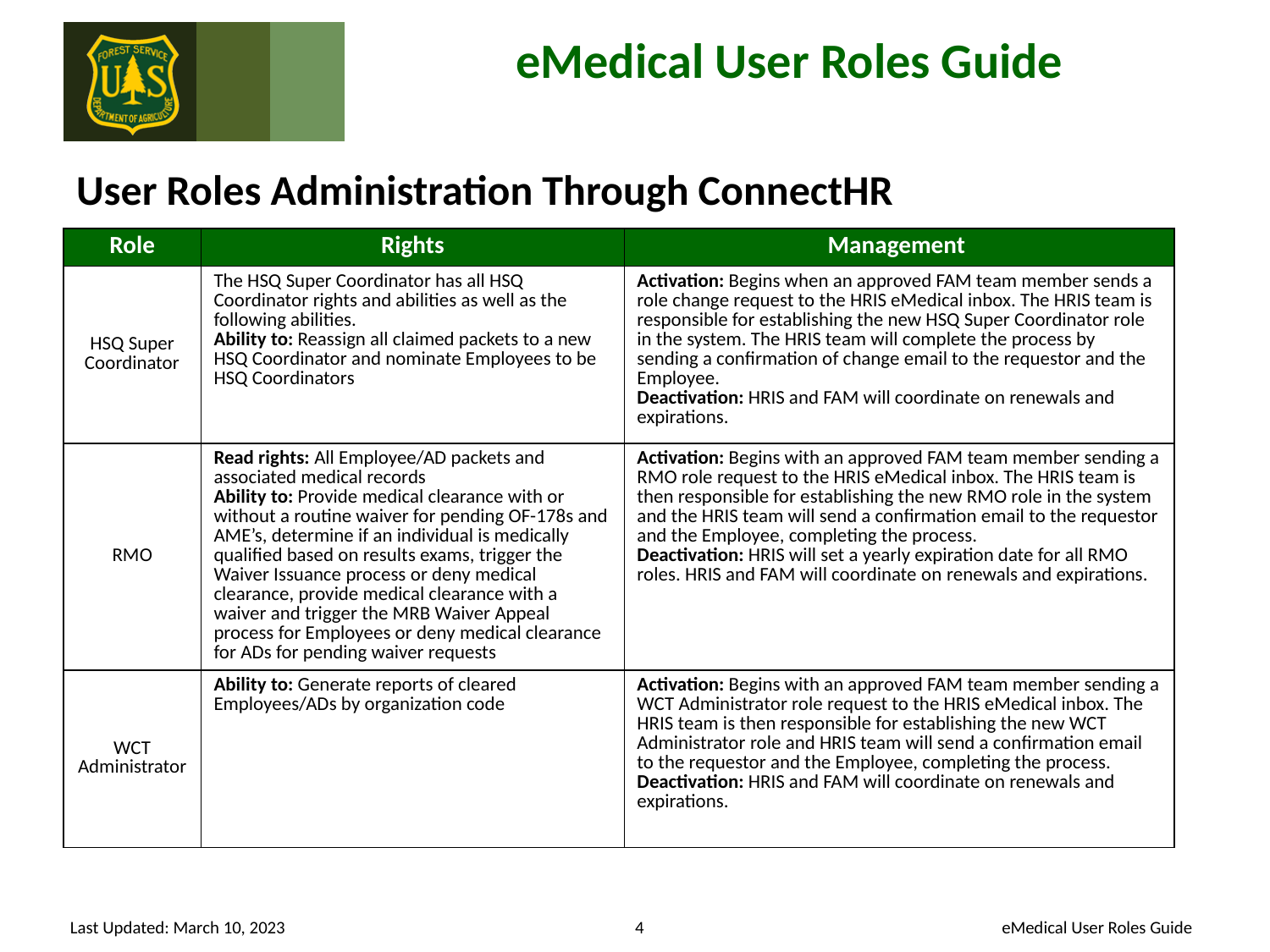

# User Roles Administration Through ConnectHR
| Role | Rights | Management |
| --- | --- | --- |
| HSQ Super Coordinator | The HSQ Super Coordinator has all HSQ Coordinator rights and abilities as well as the following abilities. Ability to: Reassign all claimed packets to a new HSQ Coordinator and nominate Employees to be HSQ Coordinators | Activation: Begins when an approved FAM team member sends a role change request to the HRIS eMedical inbox. The HRIS team is responsible for establishing the new HSQ Super Coordinator role in the system. The HRIS team will complete the process by sending a confirmation of change email to the requestor and the Employee. Deactivation: HRIS and FAM will coordinate on renewals and expirations. |
| RMO | Read rights: All Employee/AD packets and associated medical records Ability to: Provide medical clearance with or without a routine waiver for pending OF-178s and AME’s, determine if an individual is medically qualified based on results exams, trigger the Waiver Issuance process or deny medical clearance, provide medical clearance with a waiver and trigger the MRB Waiver Appeal process for Employees or deny medical clearance for ADs for pending waiver requests | Activation: Begins with an approved FAM team member sending a RMO role request to the HRIS eMedical inbox. The HRIS team is then responsible for establishing the new RMO role in the system and the HRIS team will send a confirmation email to the requestor and the Employee, completing the process. Deactivation: HRIS will set a yearly expiration date for all RMO roles. HRIS and FAM will coordinate on renewals and expirations. |
| WCT Administrator | Ability to: Generate reports of cleared Employees/ADs by organization code | Activation: Begins with an approved FAM team member sending a WCT Administrator role request to the HRIS eMedical inbox. The HRIS team is then responsible for establishing the new WCT Administrator role and HRIS team will send a confirmation email to the requestor and the Employee, completing the process. Deactivation: HRIS and FAM will coordinate on renewals and expirations. |